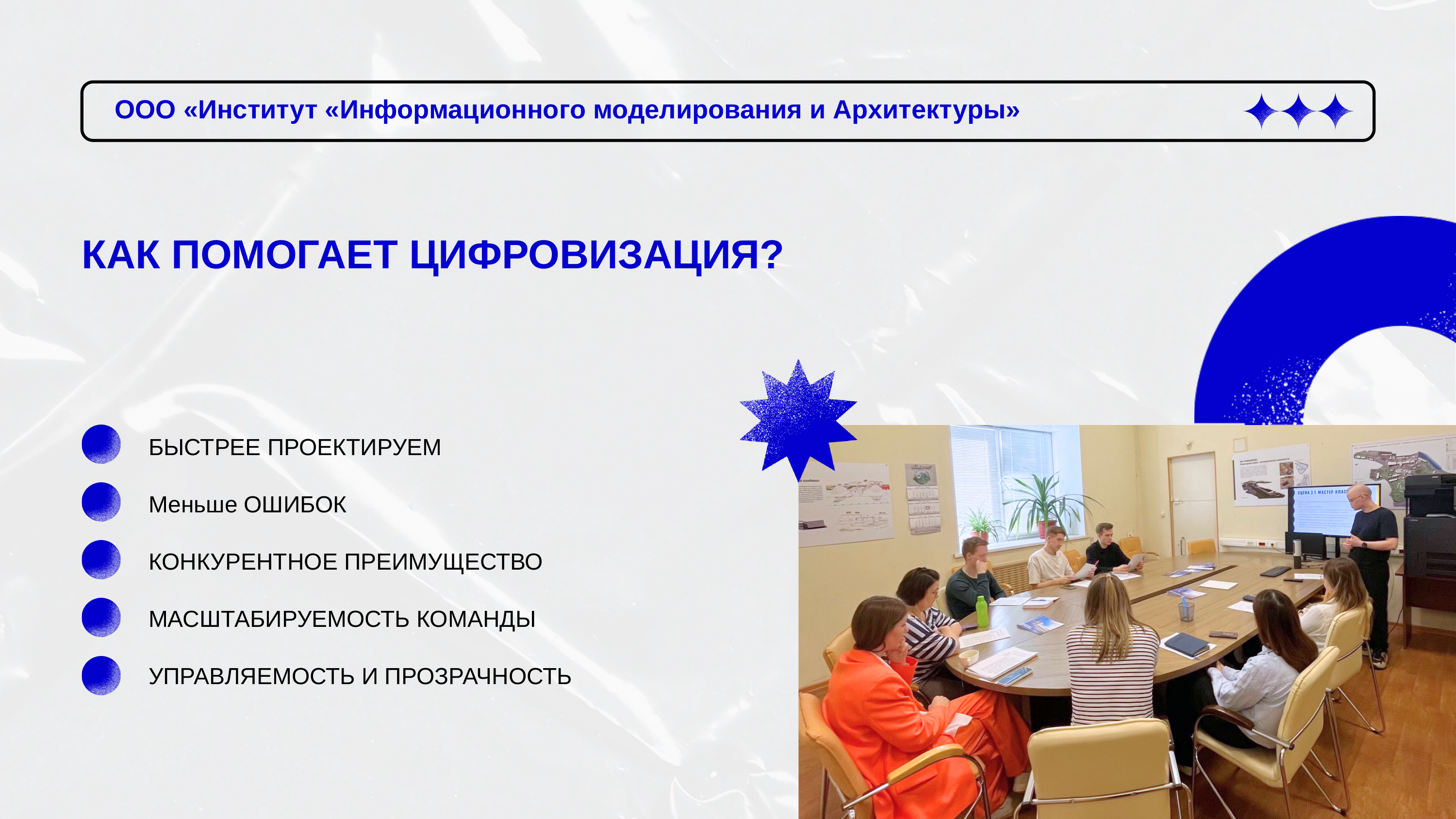

ООО «Институт «Информационного моделирования и Архитектуры»

КАК ПОМОГАЕТ ЦИФРОВИЗАЦИЯ?

БЫСТРЕЕ ПРОЕКТИРУЕМ
Меньше ОШИБОК
КОНКУРЕНТНОЕ ПРЕИМУЩЕСТВО
МАСШТАБИРУЕМОСТЬ КОМАНДЫ
УПРАВЛЯЕМОСТЬ И ПРОЗРАЧНОСТЬ